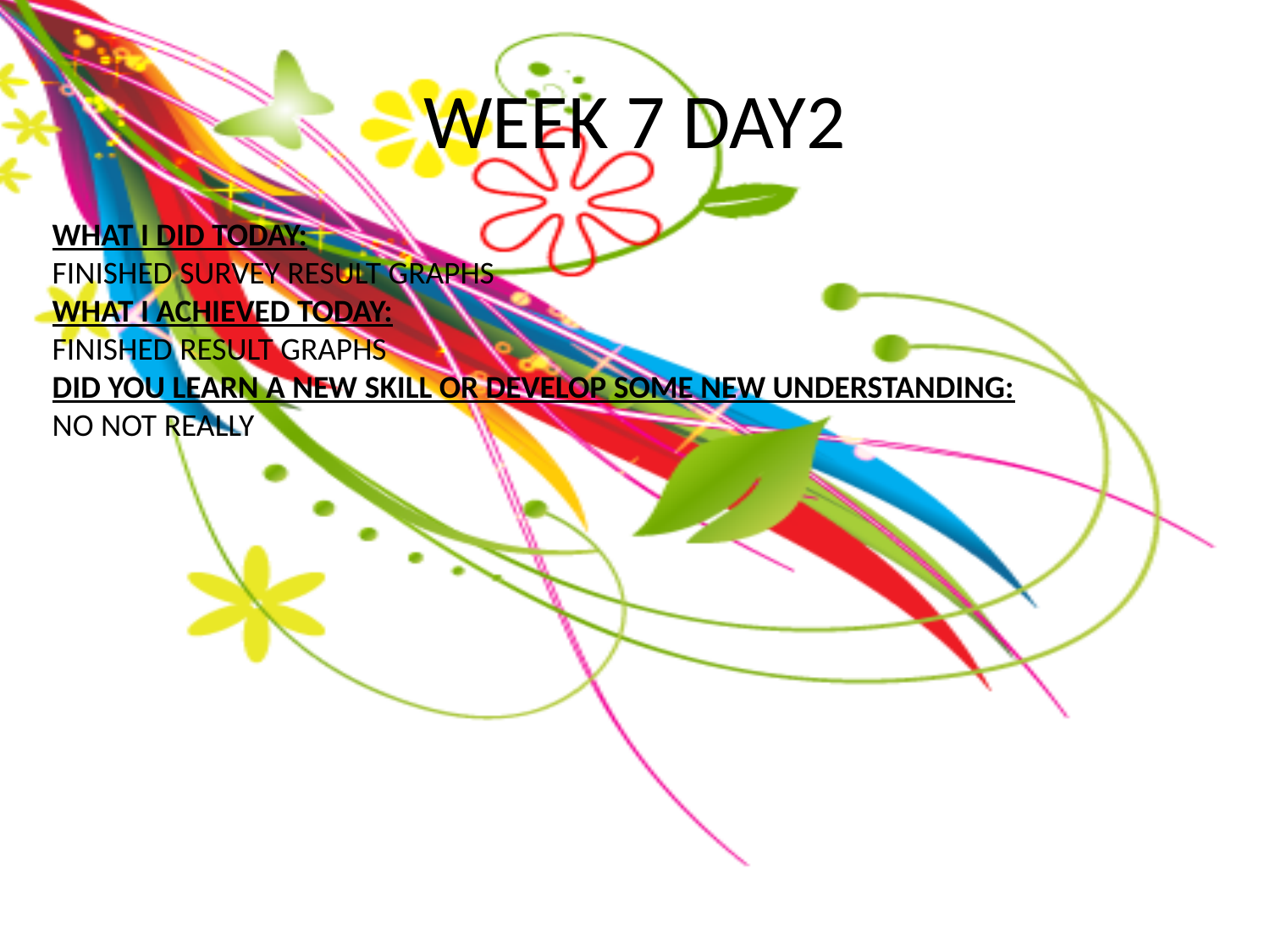

# WEEK 7 DAY2
WHAT I DID TODAY:
FINISHED SURVEY RESULT GRAPHS
WHAT I ACHIEVED TODAY:
FINISHED RESULT GRAPHS
DID YOU LEARN A NEW SKILL OR DEVELOP SOME NEW UNDERSTANDING:
NO NOT REALLY